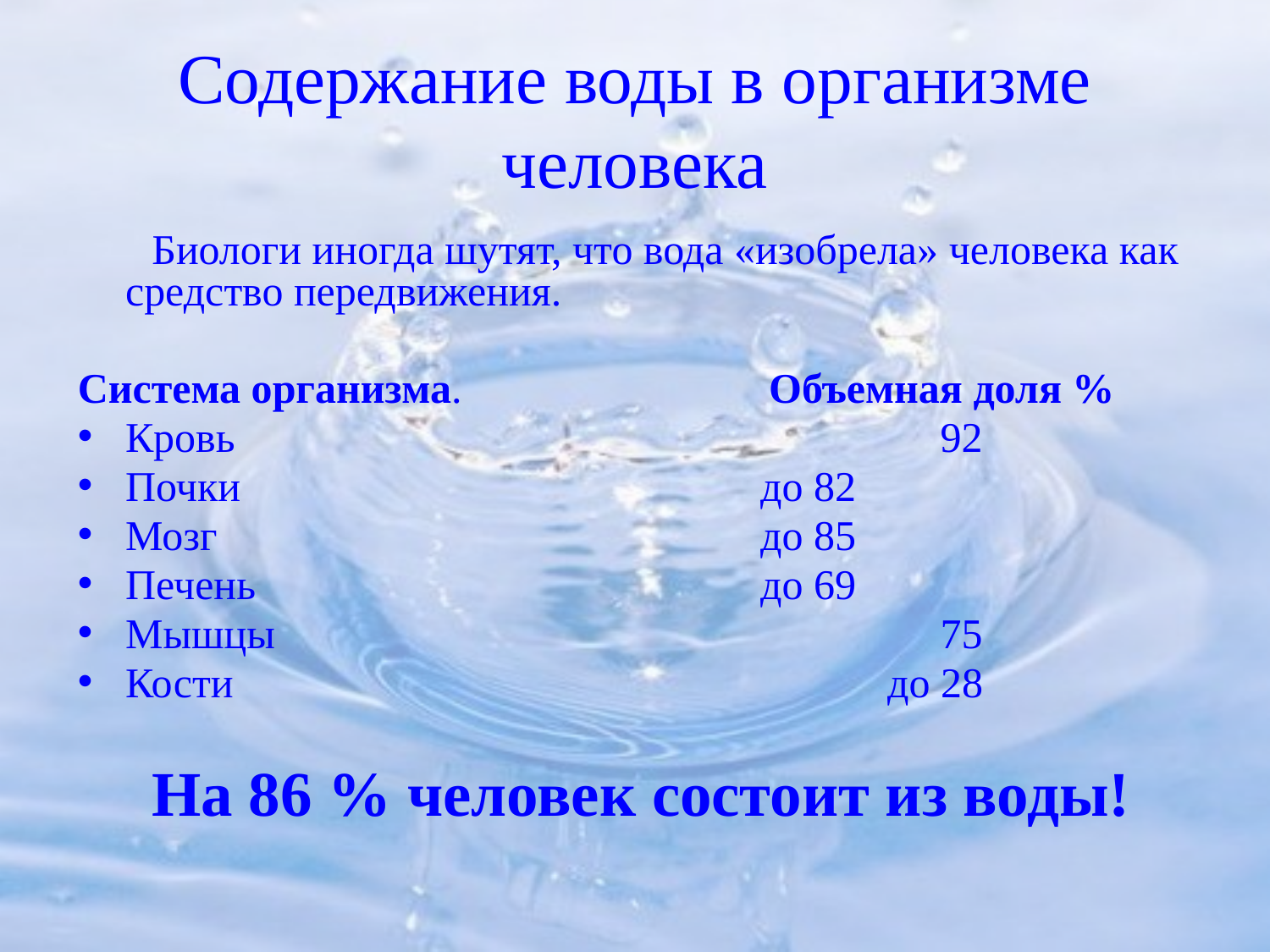

# Содержание воды в организме человека
       Биологи иногда шутят, что вода «изобрела» человека как средство передвижения.

Система организма.                             Объемная доля %
Кровь                                                       	     92
Почки                                                 	до 82
Мозг                                                   	до 85
Печень                                              	до 69
Мышцы                                                   	     75
Кости                                                  	до 28

       На 86 % человек состоит из воды!